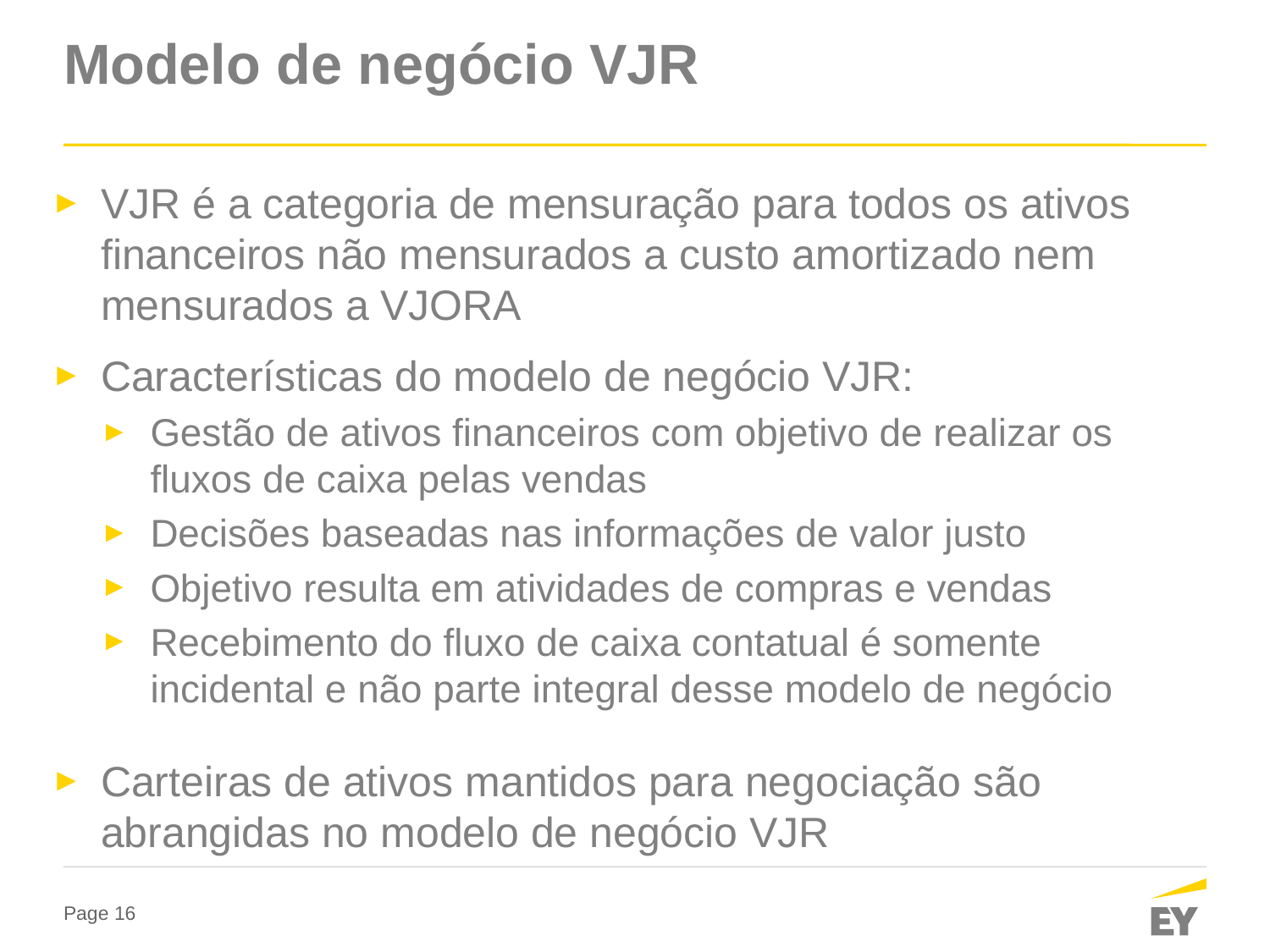

# Modelo de negócio VJR

VJR é a categoria de mensuração para todos os ativos financeiros não mensurados a custo amortizado nem mensurados a VJORA

Características do modelo de negócio VJR:
Gestão de ativos financeiros com objetivo de realizar os fluxos de caixa pelas vendas
Decisões baseadas nas informações de valor justo
Objetivo resulta em atividades de compras e vendas
Recebimento do fluxo de caixa contatual é somente incidental e não parte integral desse modelo de negócio

Carteiras de ativos mantidos para negociação são abrangidas no modelo de negócio VJR